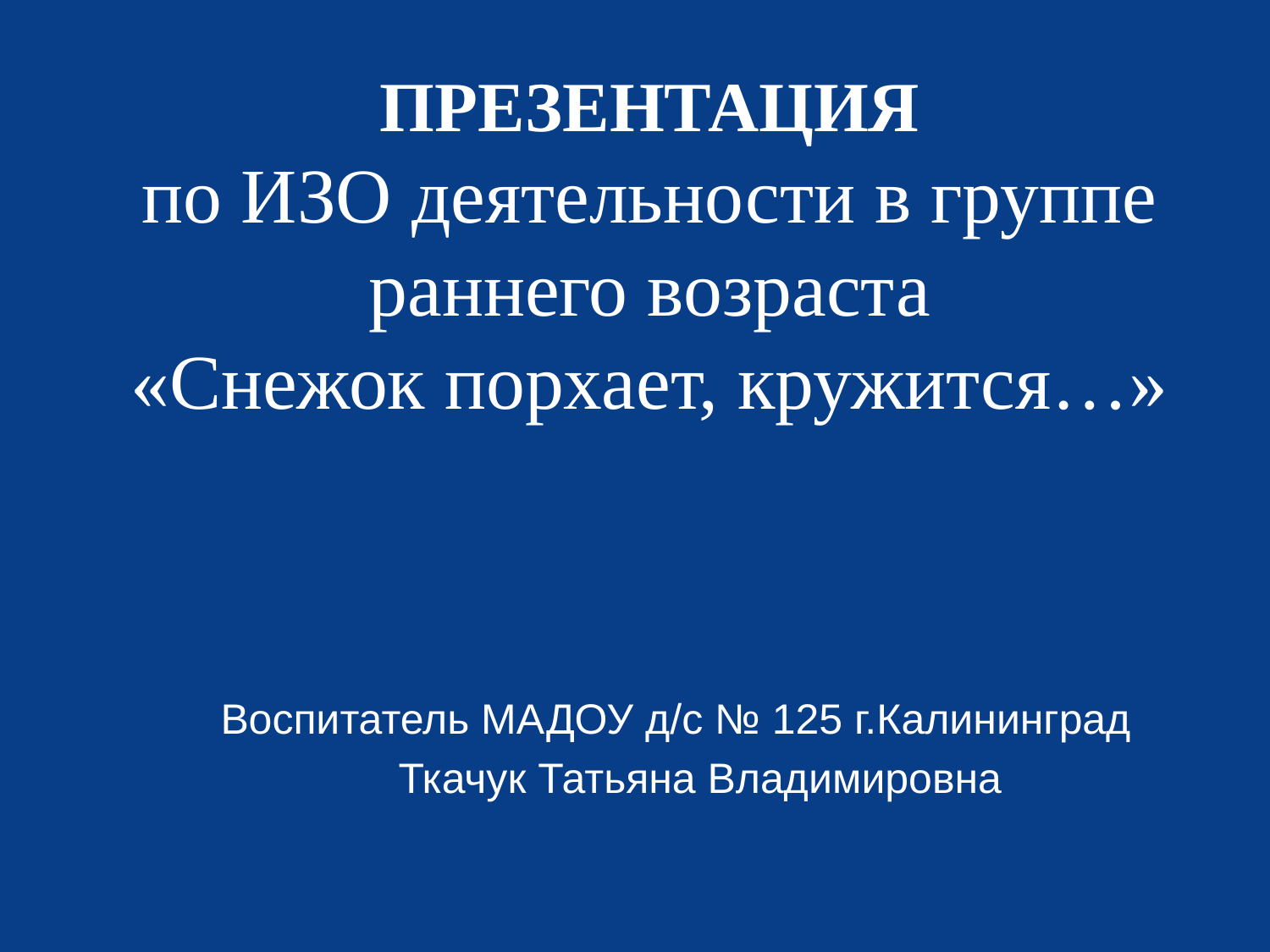

# ПРЕЗЕНТАЦИЯ по ИЗО деятельности в группе раннего возраста «Снежок порхает, кружится…»

 Воспитатель МАДОУ д/с № 125 г.Калининград
                      Ткачук Татьяна Владимировна